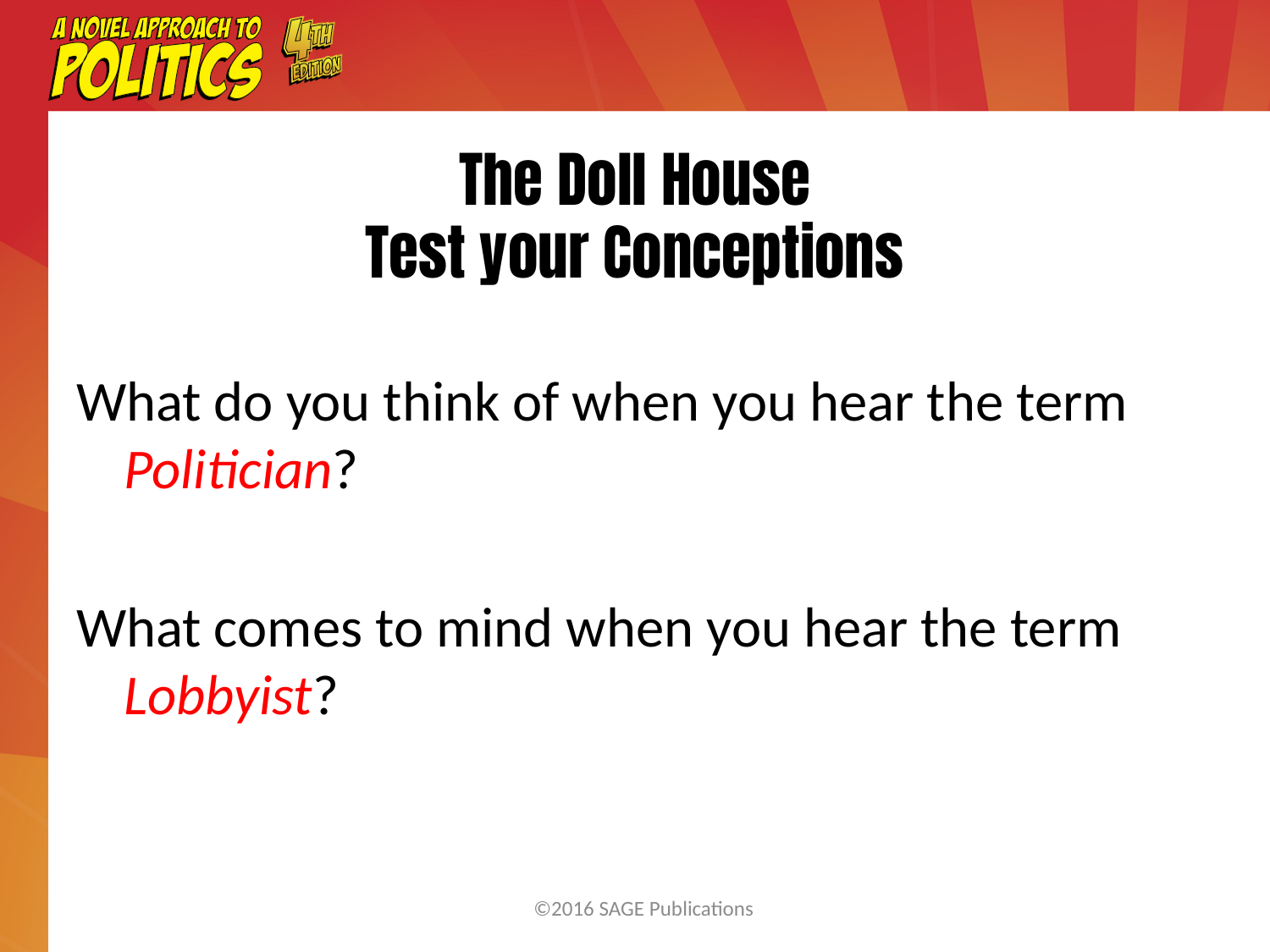

# The Doll House Test your Conceptions

What do you think of when you hear the term Politician?

What comes to mind when you hear the term Lobbyist?